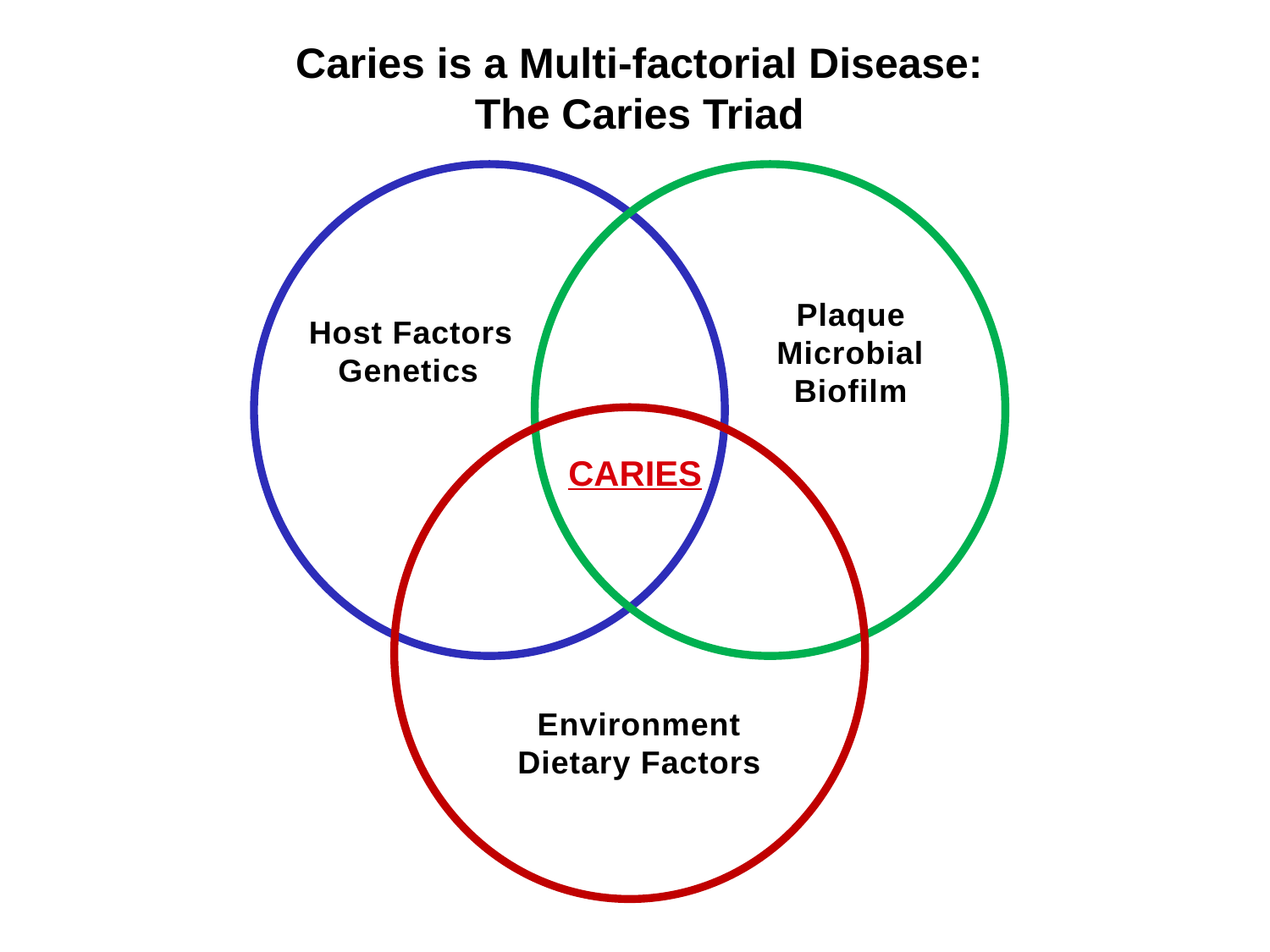

Caries is a Multi-factorial Disease:
The Caries Triad

Plaque
Microbial Biofilm
Host Factors
   Genetics

CARIES
  Environment
Dietary Factors